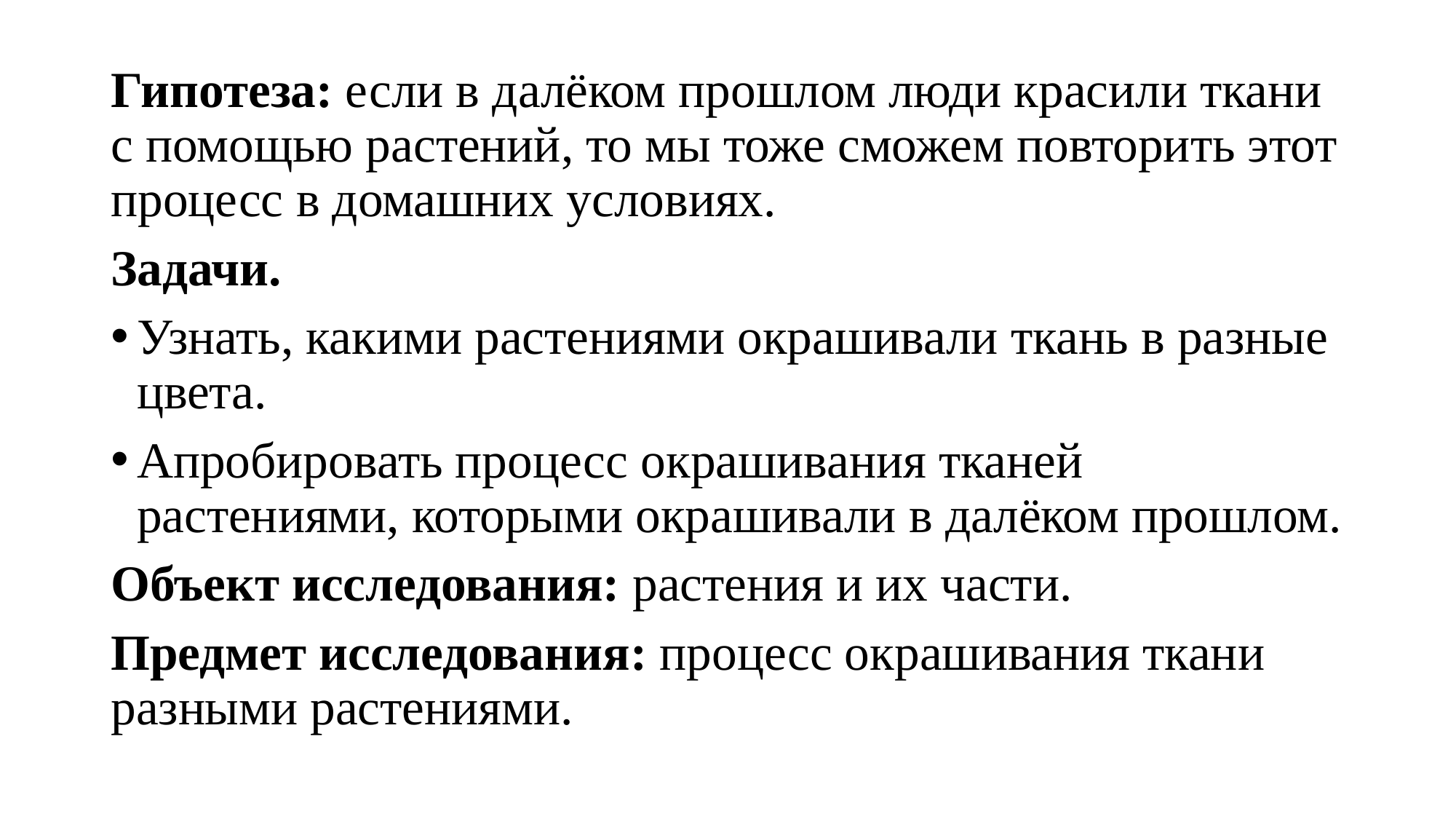

Гипотеза: если в далёком прошлом люди красили ткани с помощью растений, то мы тоже сможем повторить этот процесс в домашних условиях.
Задачи.
Узнать, какими растениями окрашивали ткань в разные цвета.
Апробировать процесс окрашивания тканей растениями, которыми окрашивали в далёком прошлом.
Объект исследования: растения и их части.
Предмет исследования: процесс окрашивания ткани разными растениями.